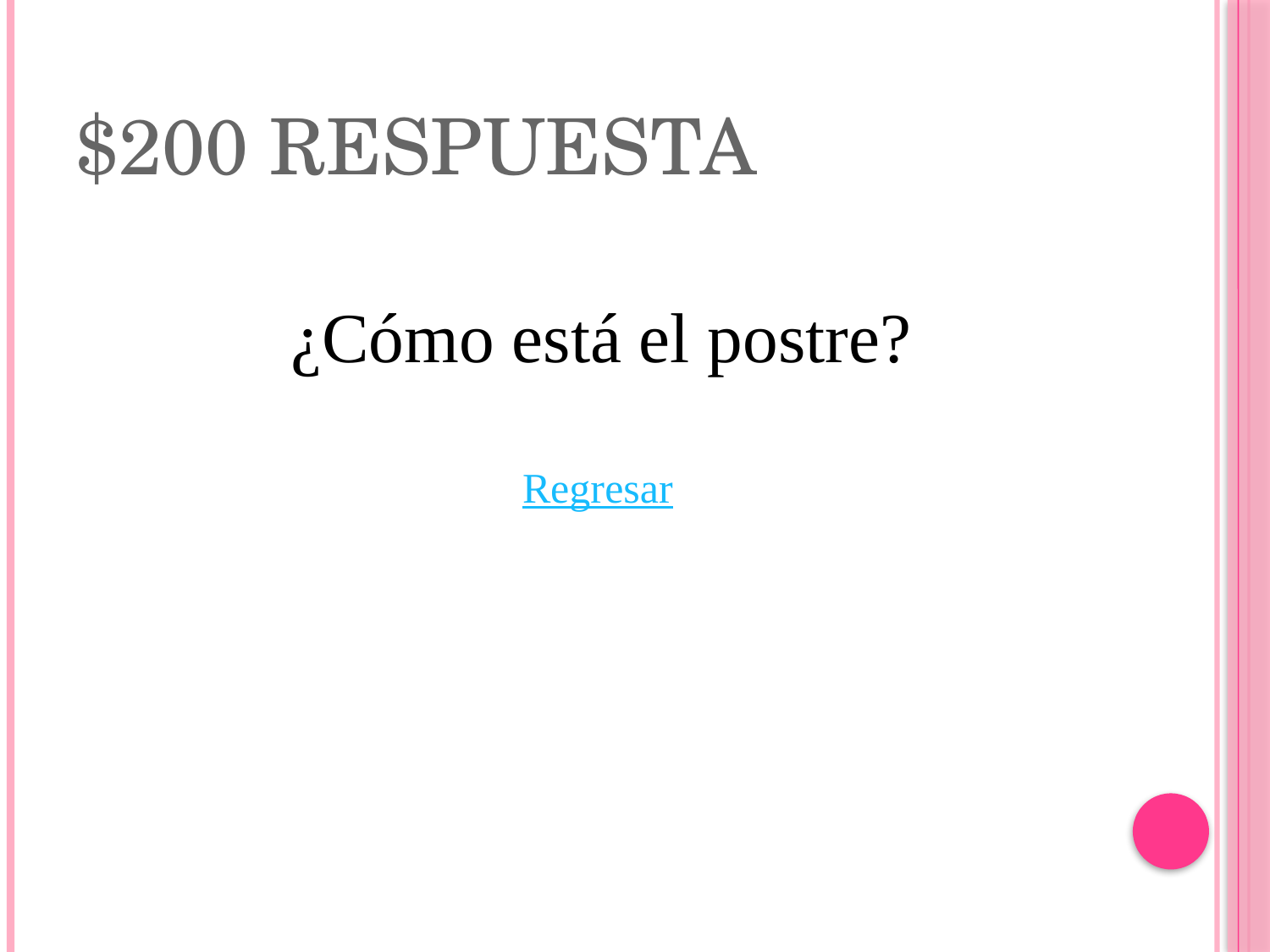

# $200 Respuesta
¿Cómo está el postre?
Regresar